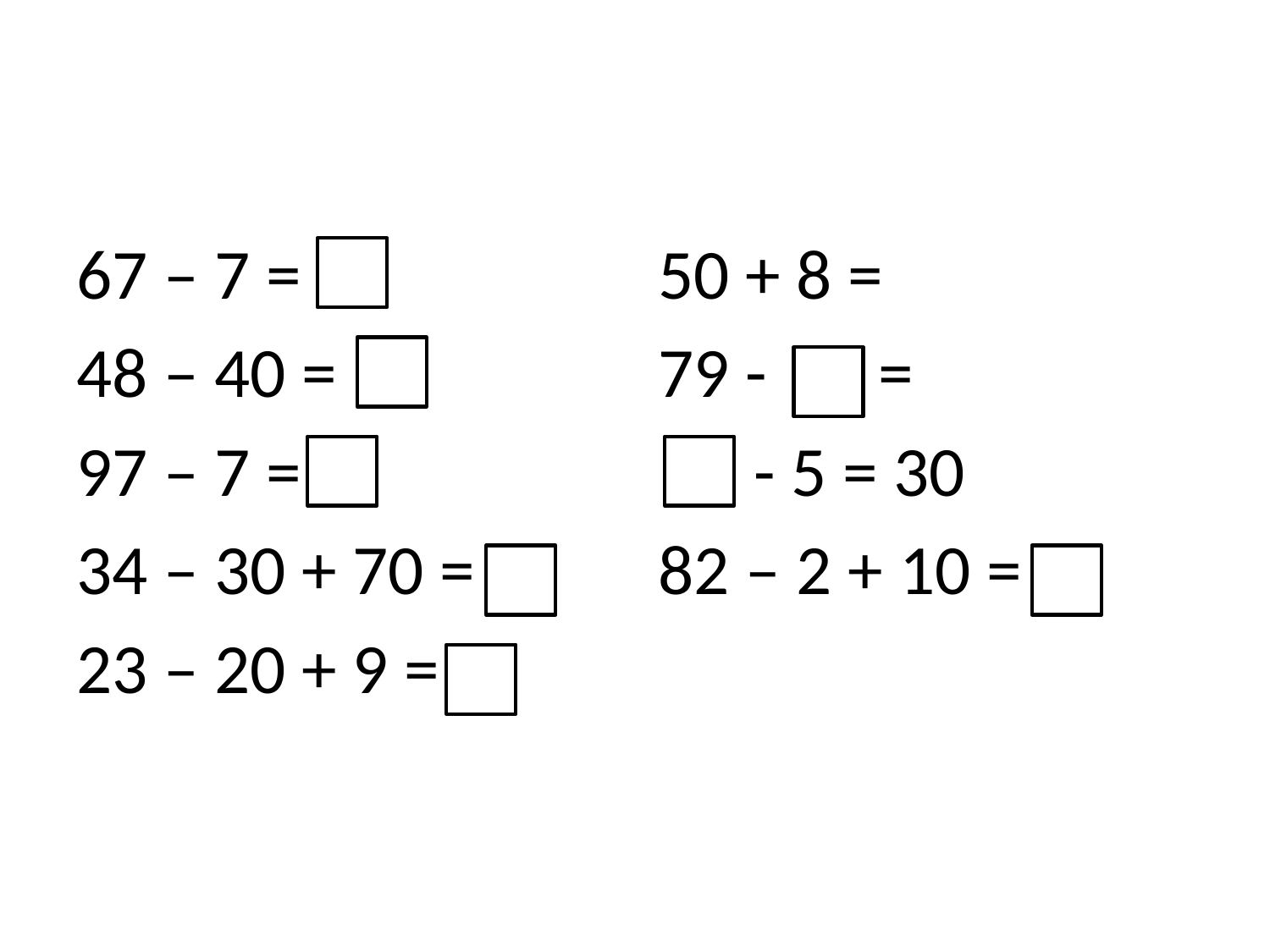

#
67 – 7 =
48 – 40 =
97 – 7 =
34 – 30 + 70 =
23 – 20 + 9 =
50 + 8 =
79 -       =
      - 5 = 30
82 – 2 + 10 =